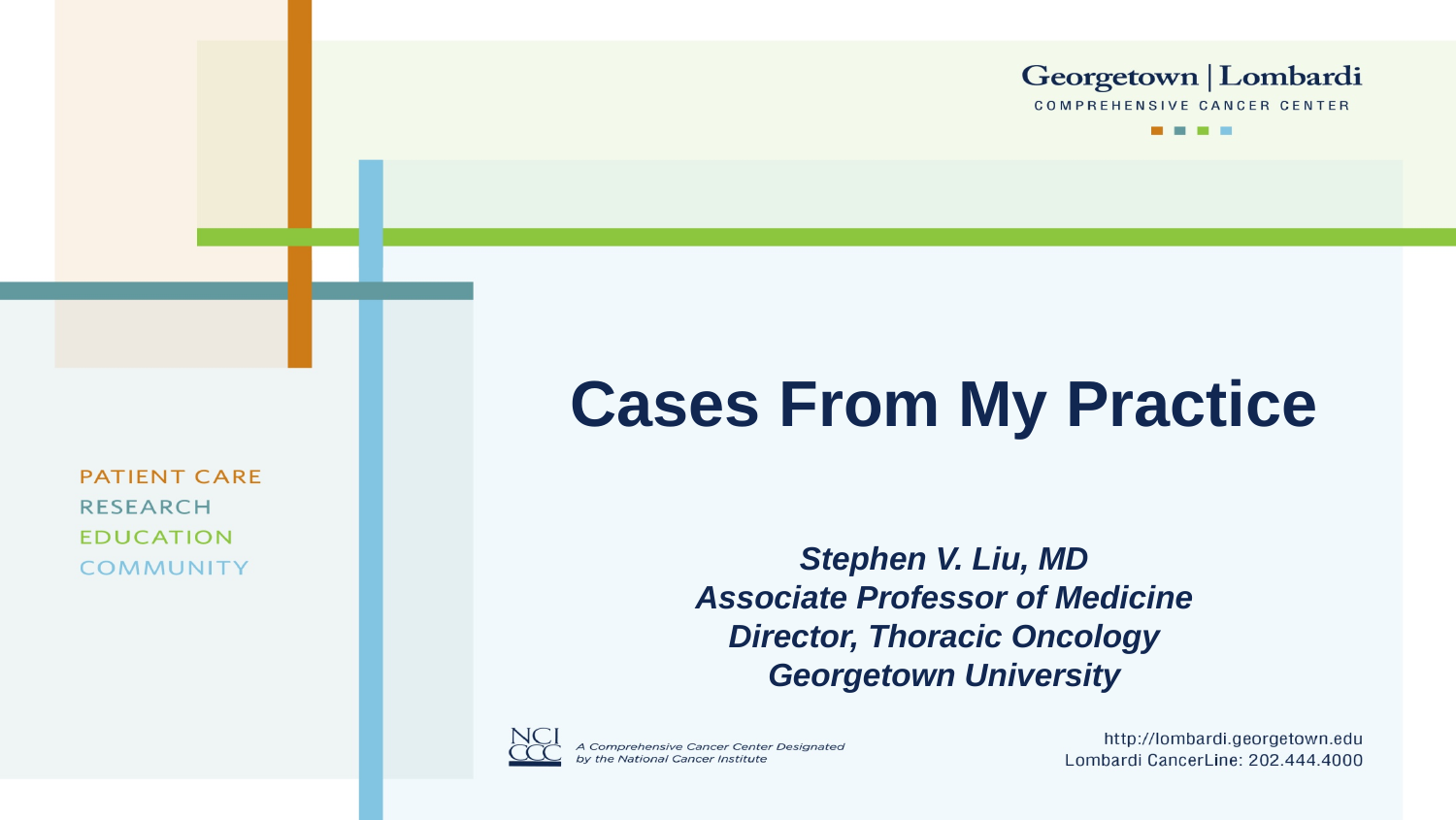

# Cases From My Practice
Stephen V. Liu, MD
Associate Professor of Medicine
Director, Thoracic Oncology
Georgetown University